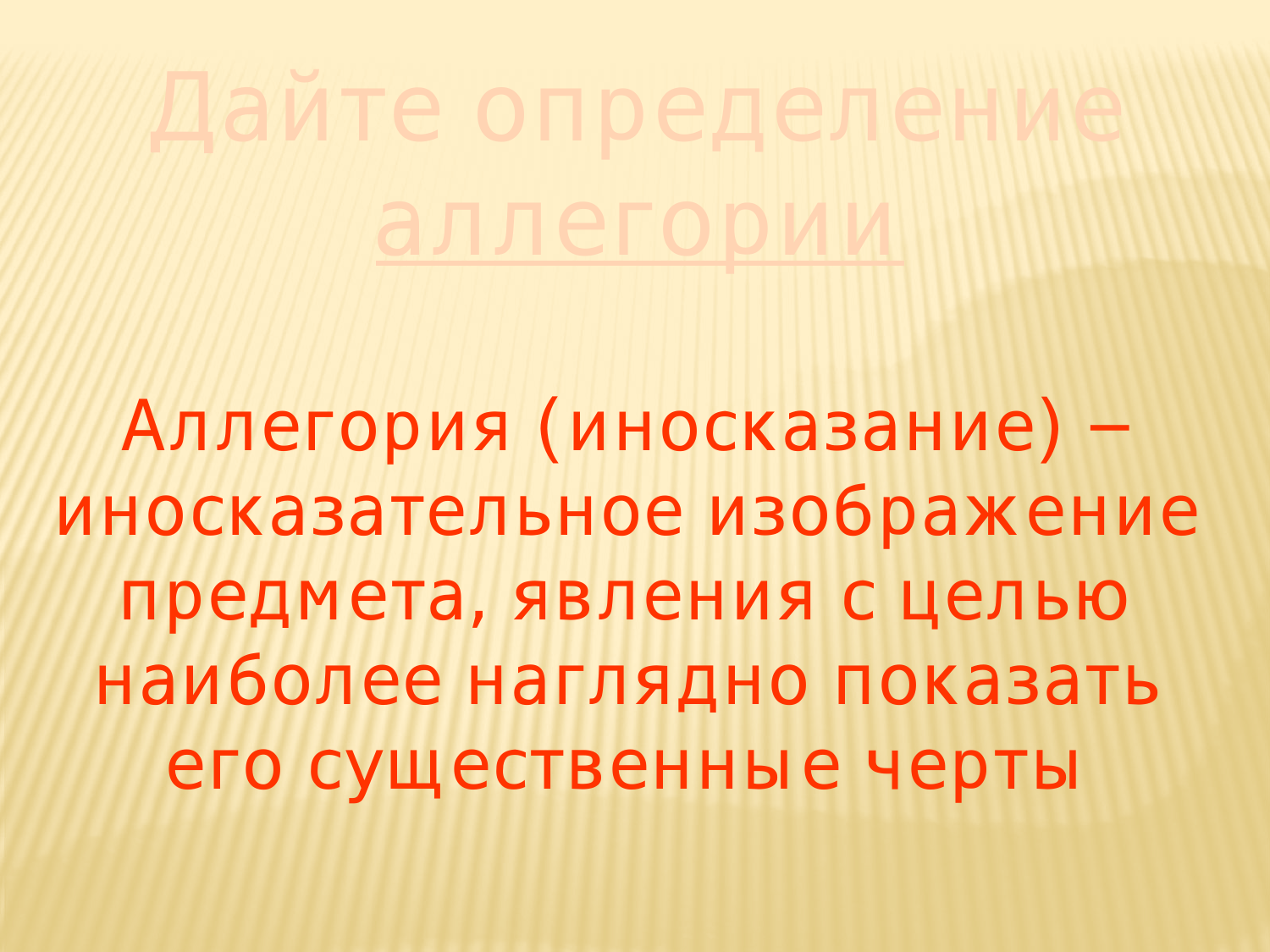

Дайте определение аллегории
Аллегория (иносказание) – иносказательное изображение предмета, явления с целью наиболее наглядно показать его существенные черты